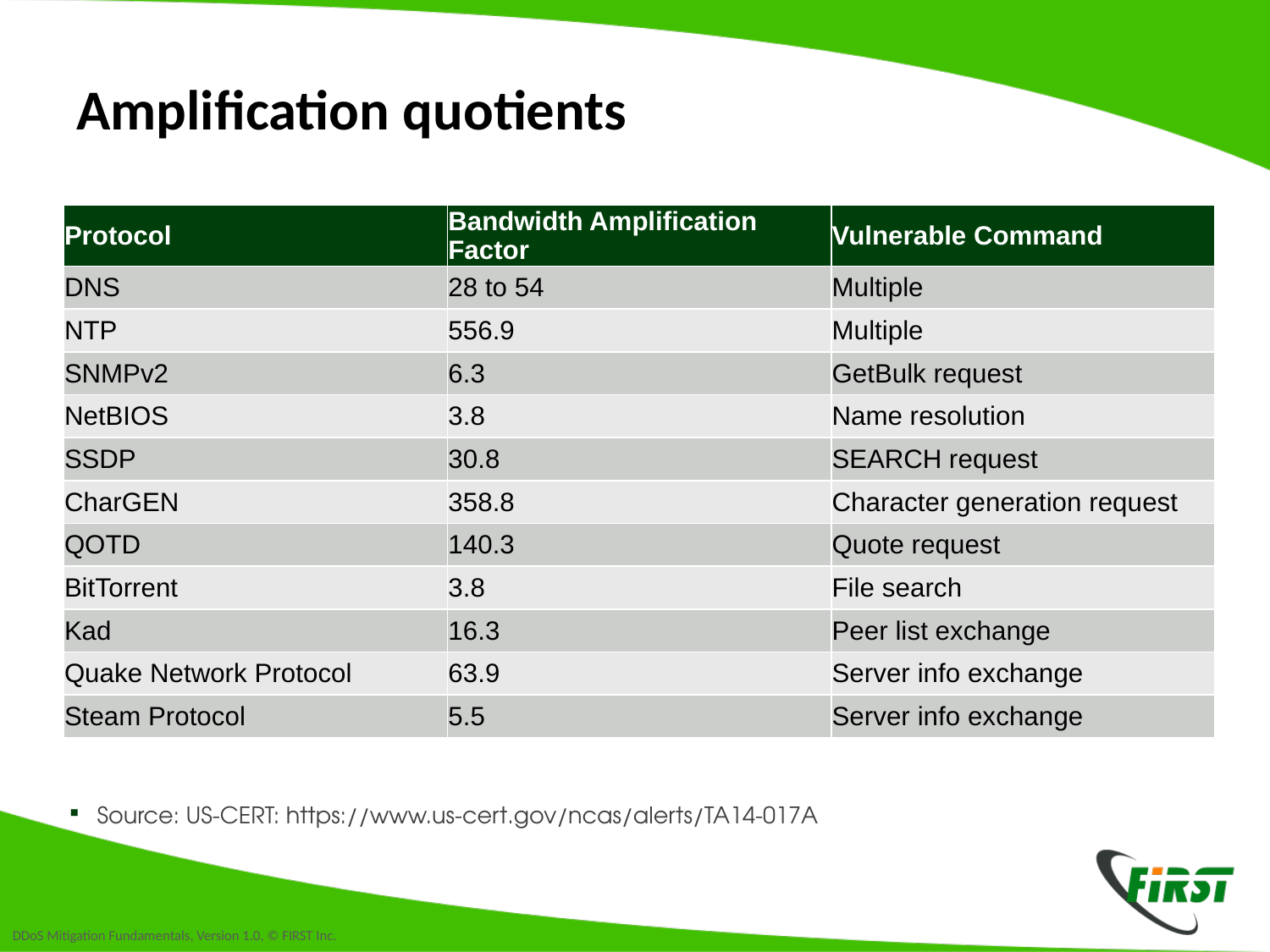

# Amplification quotients
| Protocol | Bandwidth Amplification Factor | Vulnerable Command |
| --- | --- | --- |
| DNS | 28 to 54 | Multiple |
| NTP | 556.9 | Multiple |
| SNMPv2 | 6.3 | GetBulk request |
| NetBIOS | 3.8 | Name resolution |
| SSDP | 30.8 | SEARCH request |
| CharGEN | 358.8 | Character generation request |
| QOTD | 140.3 | Quote request |
| BitTorrent | 3.8 | File search |
| Kad | 16.3 | Peer list exchange |
| Quake Network Protocol | 63.9 | Server info exchange |
| Steam Protocol | 5.5 | Server info exchange |
Source: US-CERT: https://www.us-cert.gov/ncas/alerts/TA14-017A